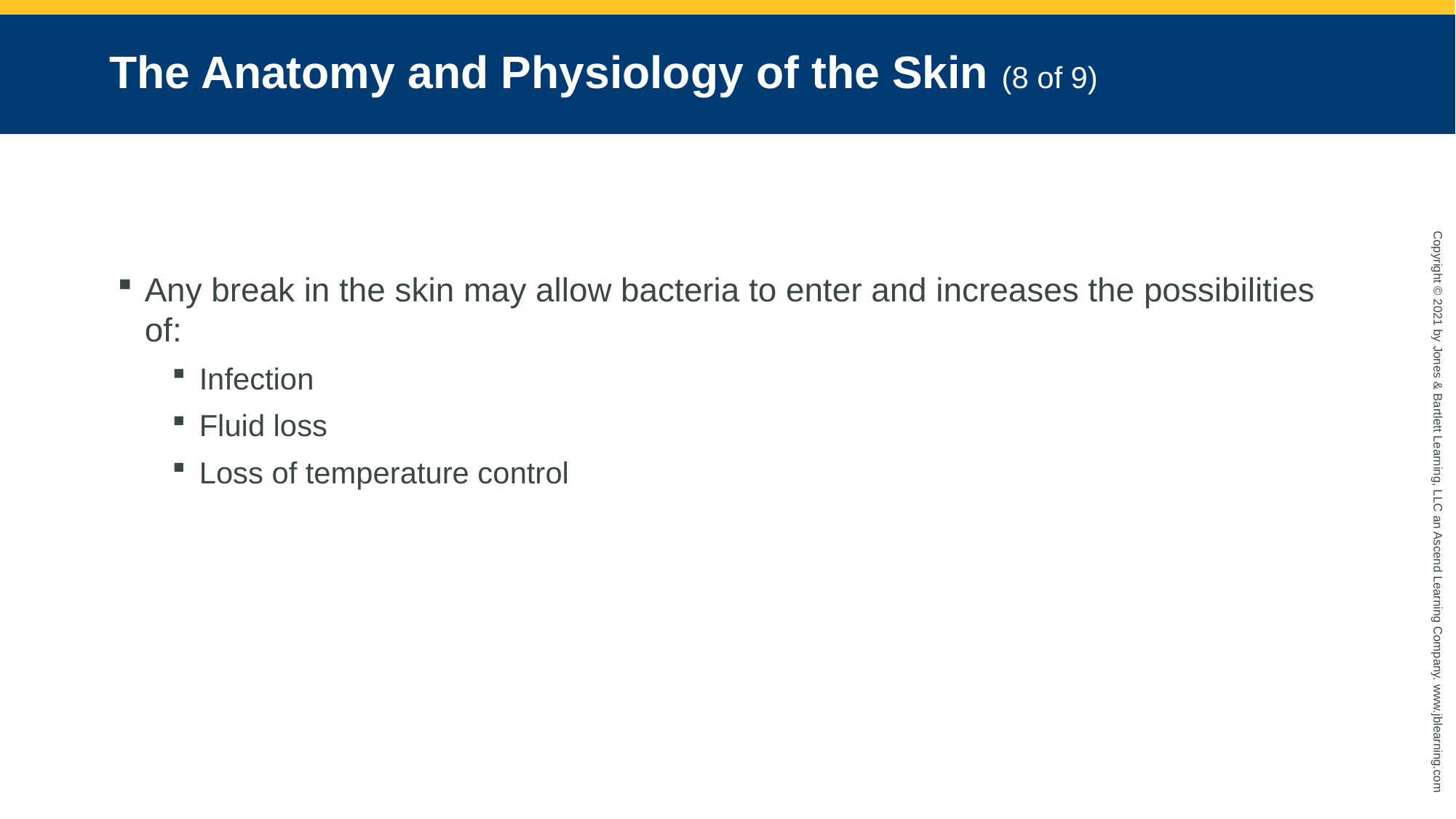

# The Anatomy and Physiology of the Skin (8 of 9)
Any break in the skin may allow bacteria to enter and increases the possibilities of:
Infection
Fluid loss
Loss of temperature control